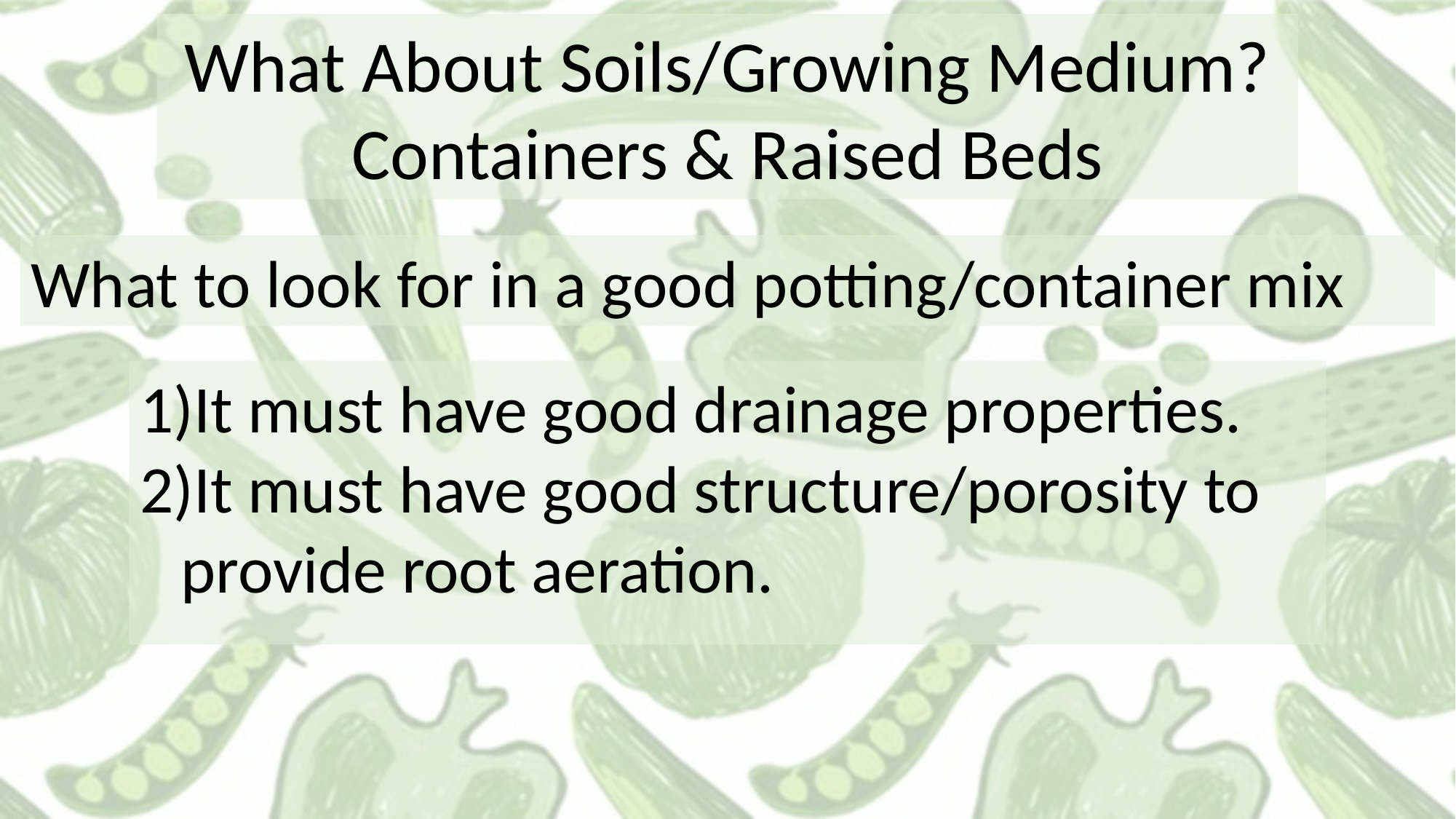

What About Soils/Growing Medium?
Containers & Raised Beds
What to look for in a good potting/container mix
It must have good drainage properties.
It must have good structure/porosity to provide root aeration.